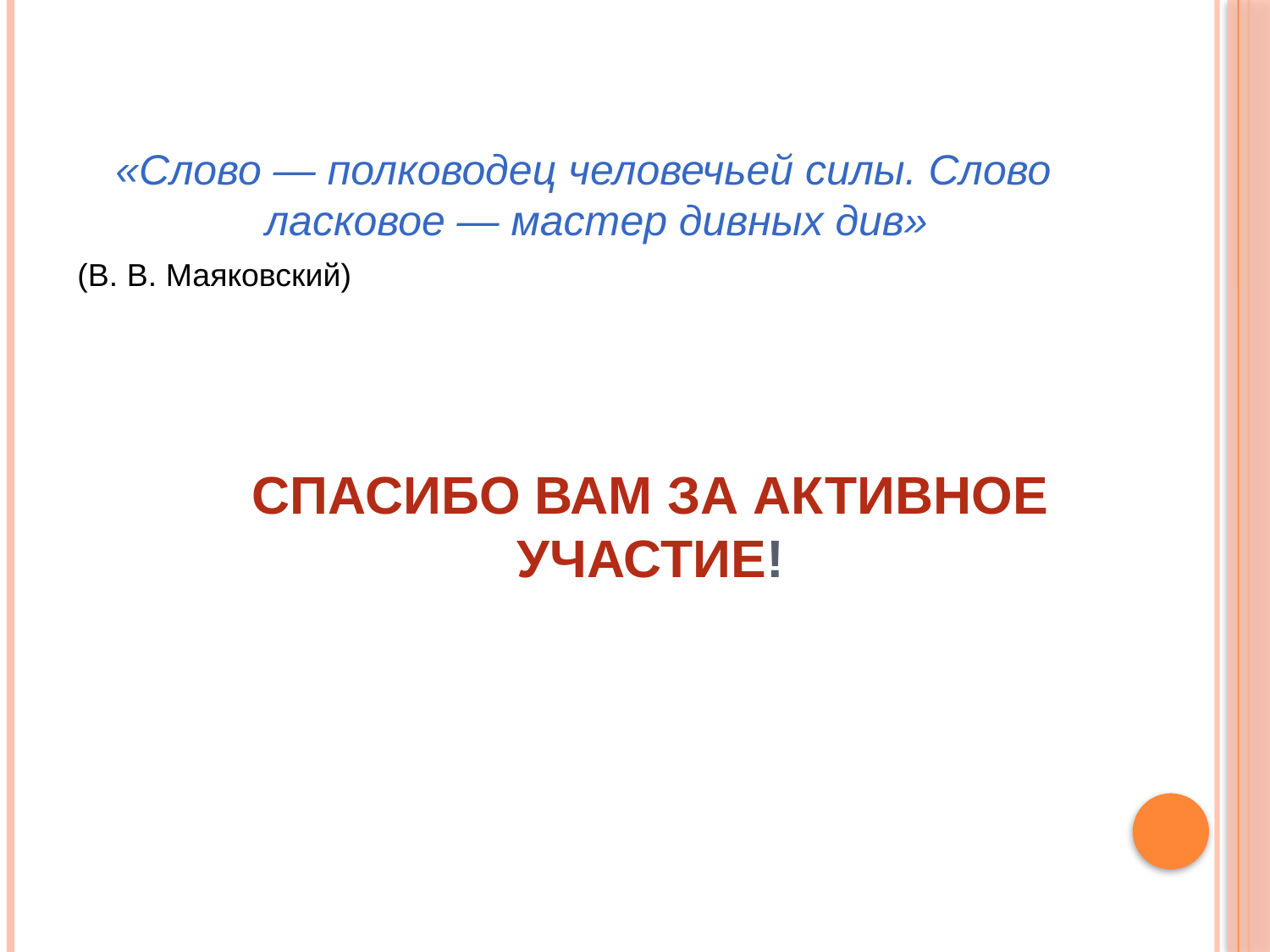

«Слово — полководец человечьей силы. Слово ласковое — мастер дивных див»
(В. В. Маяковский)
# Спасибо Вам за активное участие!